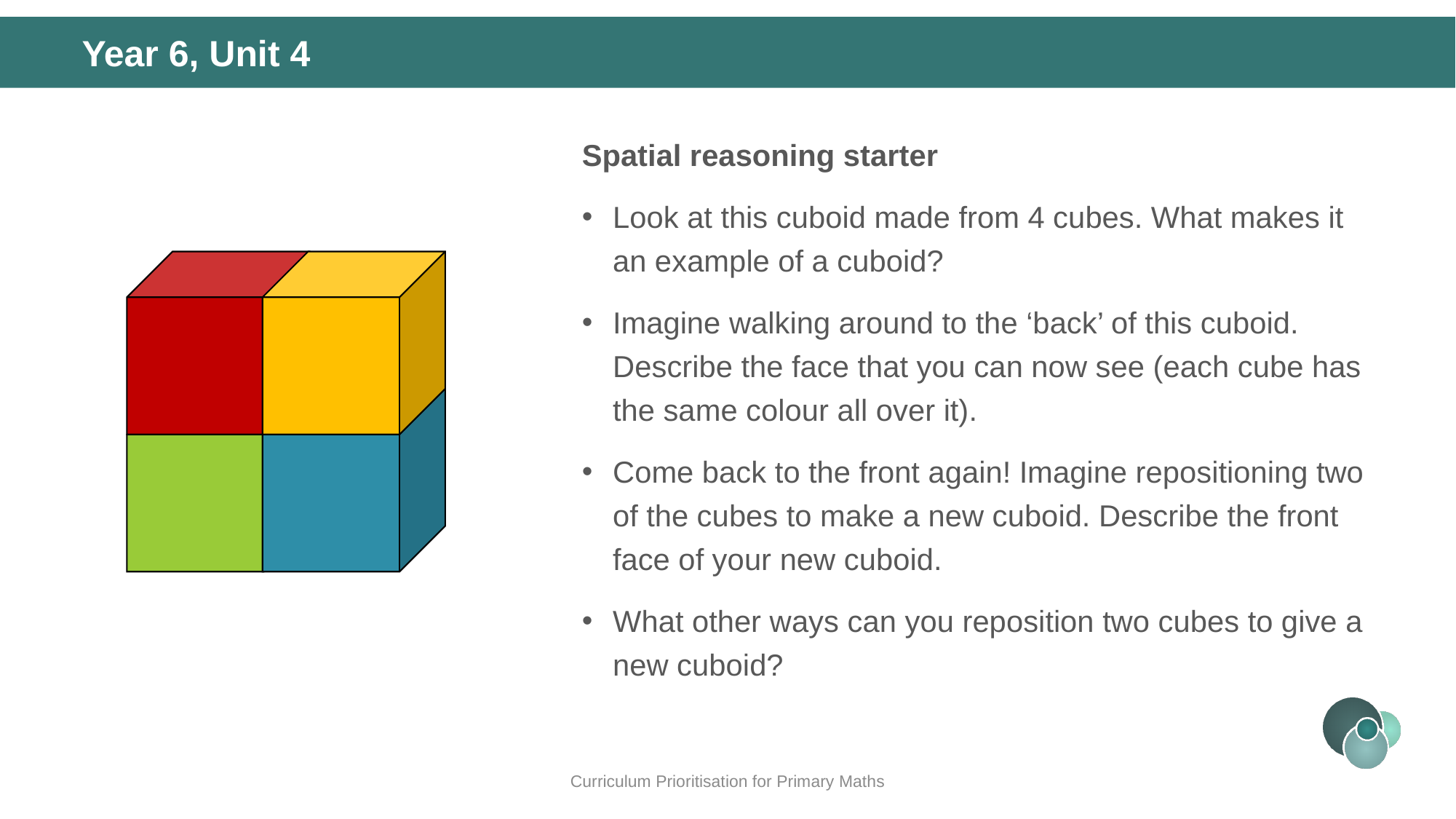

# Year 6, Unit 4
Spatial reasoning starter
Look at this cuboid made from 4 cubes. What makes it an example of a cuboid?
Imagine walking around to the ‘back’ of this cuboid.  Describe the face that you can now see (each cube has the same colour all over it).
Come back to the front again! Imagine repositioning two of the cubes to make a new cuboid. Describe the front face of your new cuboid.
What other ways can you reposition two cubes to give a new cuboid?

Curriculum Prioritisation for Primary Maths